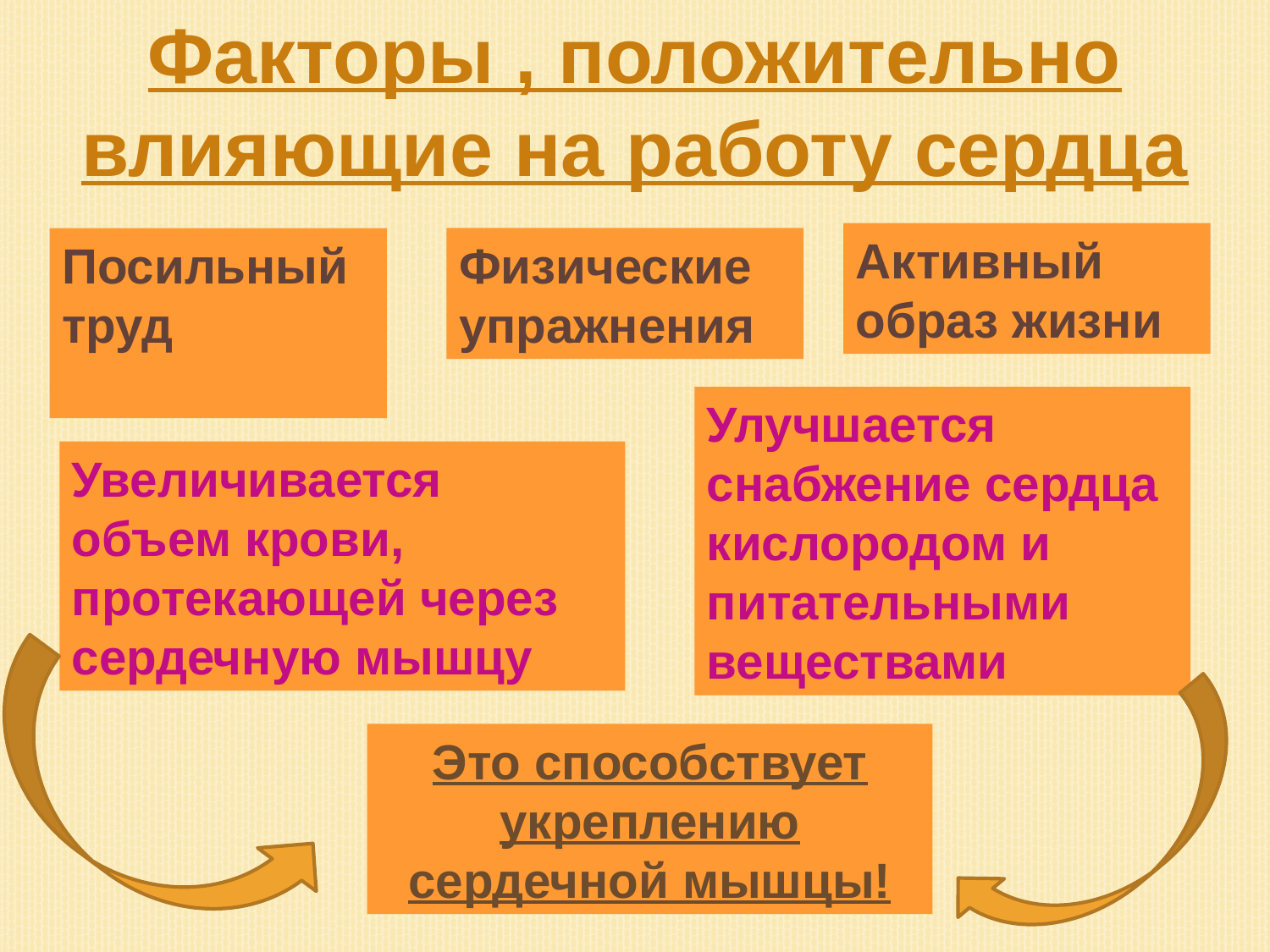

Факторы , положительно влияющие на работу сердца
Активный образ жизни
Посильный труд

Физические упражнения
Улучшается снабжение сердца кислородом и питательными веществами
Увеличивается объем крови, протекающей через сердечную мышцу

Это способствует укреплению сердечной мышцы!